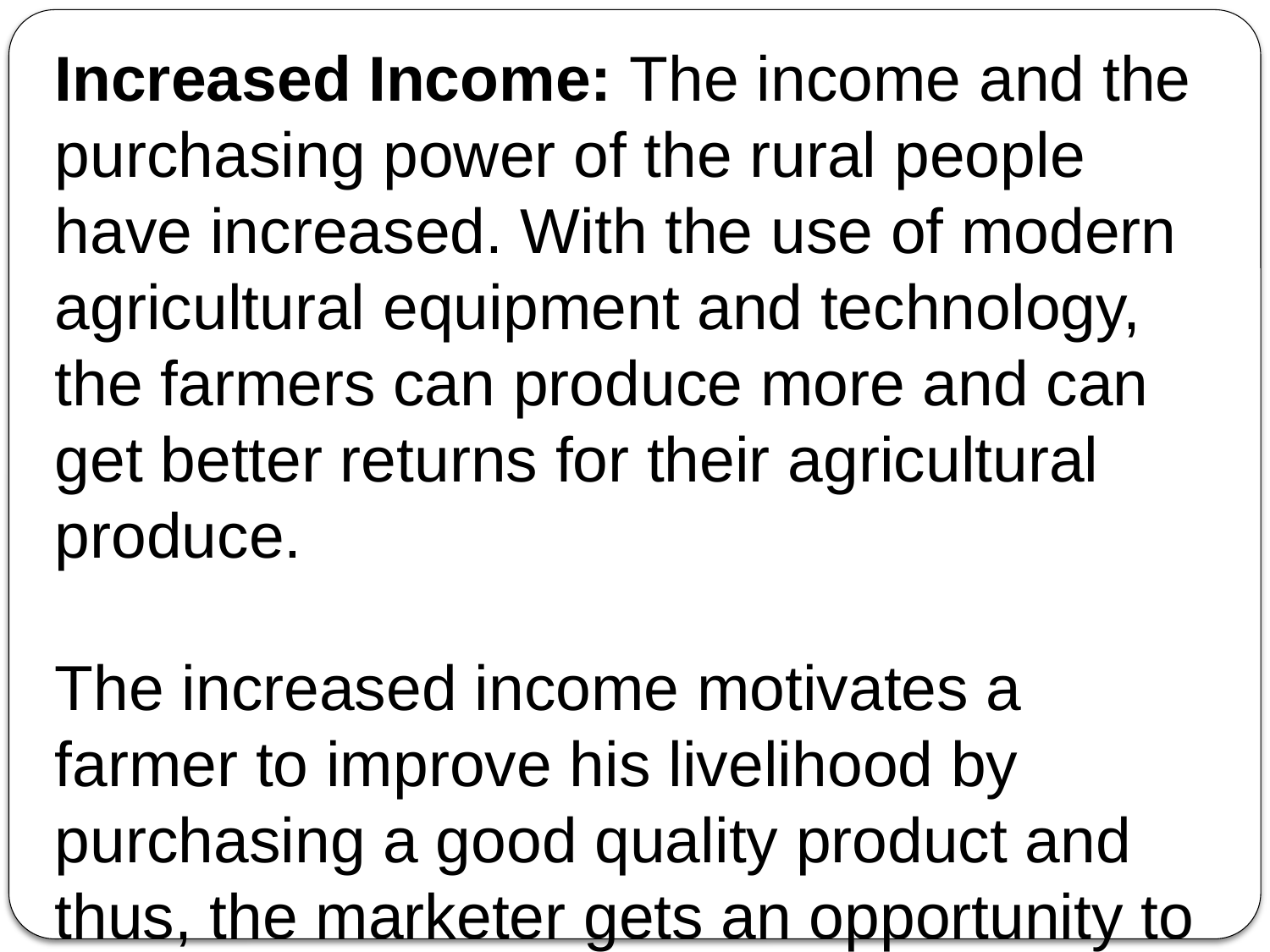

Increased Income: The income and the purchasing power of the rural people have increased. With the use of modern agricultural equipment and technology, the farmers can produce more and can get better returns for their agricultural produce.

The increased income motivates a farmer to improve his livelihood by purchasing a good quality product and thus, the marketer gets an opportunity to enter into the rural market.